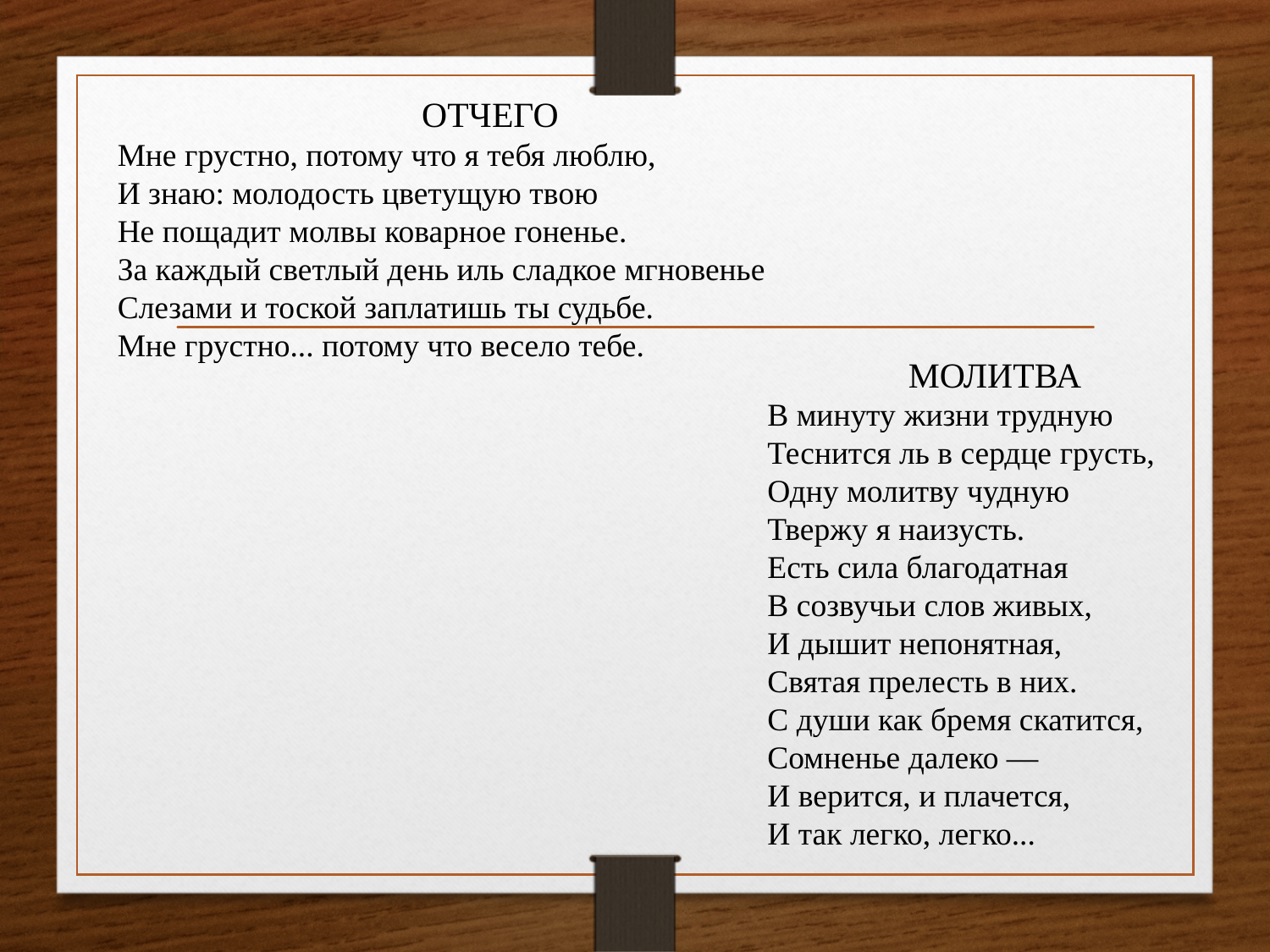

ОТЧЕГО
Мне грустно, потому что я тебя люблю,
И знаю: молодость цветущую твою
Не пощадит молвы коварное гоненье.
За каждый светлый день иль сладкое мгновенье
Слезами и тоской заплатишь ты судьбе.
Мне грустно... потому что весело тебе.
МОЛИТВА
В минуту жизни трудную
Теснится ль в сердце грусть,
Одну молитву чудную
Твержу я наизусть.
Есть сила благодатная
В созвучьи слов живых,
И дышит непонятная,
Святая прелесть в них.
С души как бремя скатится,
Сомненье далеко —
И верится, и плачется,
И так легко, легко...